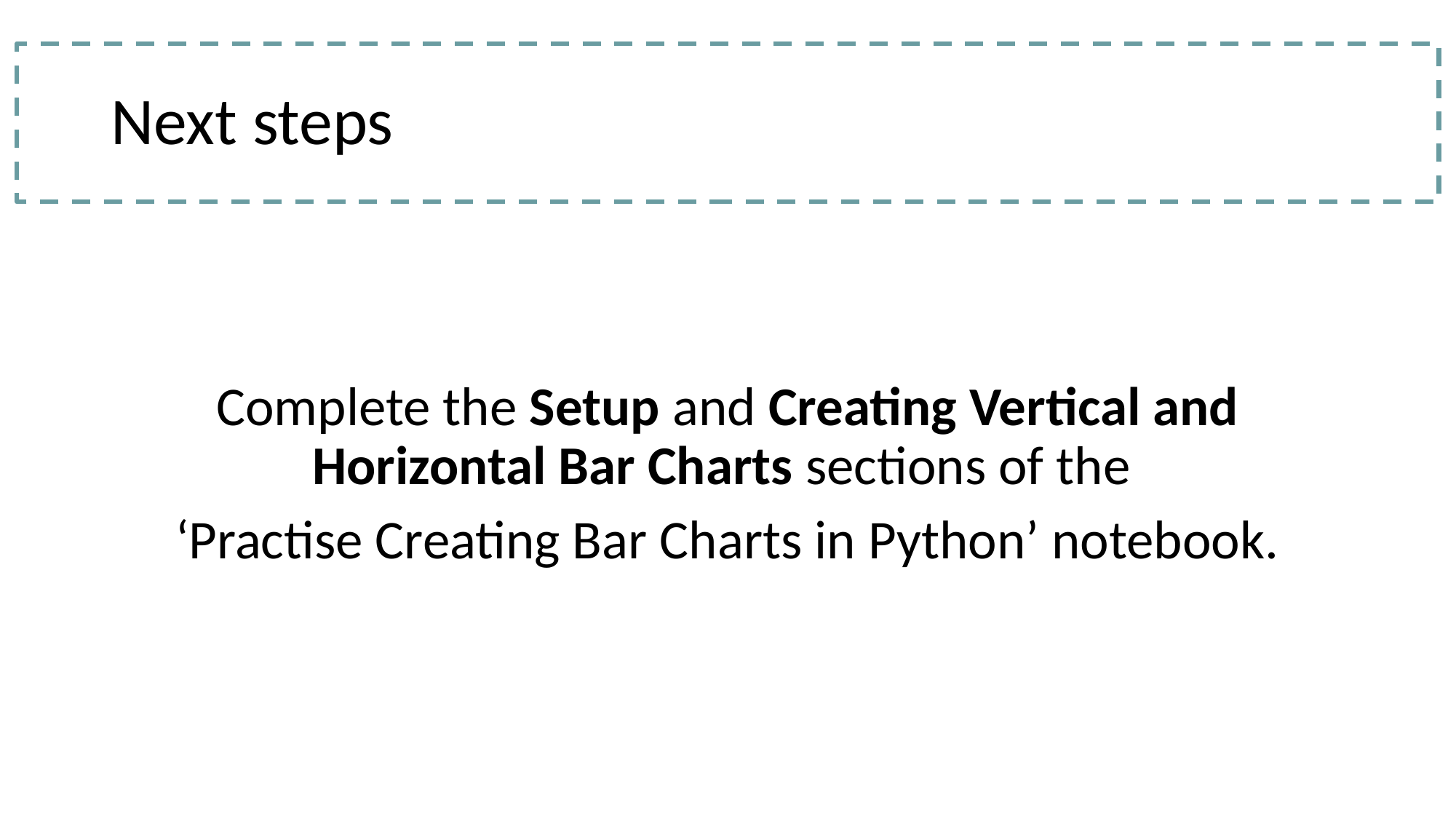

# Next steps

Complete the Setup and Creating Vertical and Horizontal Bar Charts sections of the
‘Practise Creating Bar Charts in Python’ notebook.